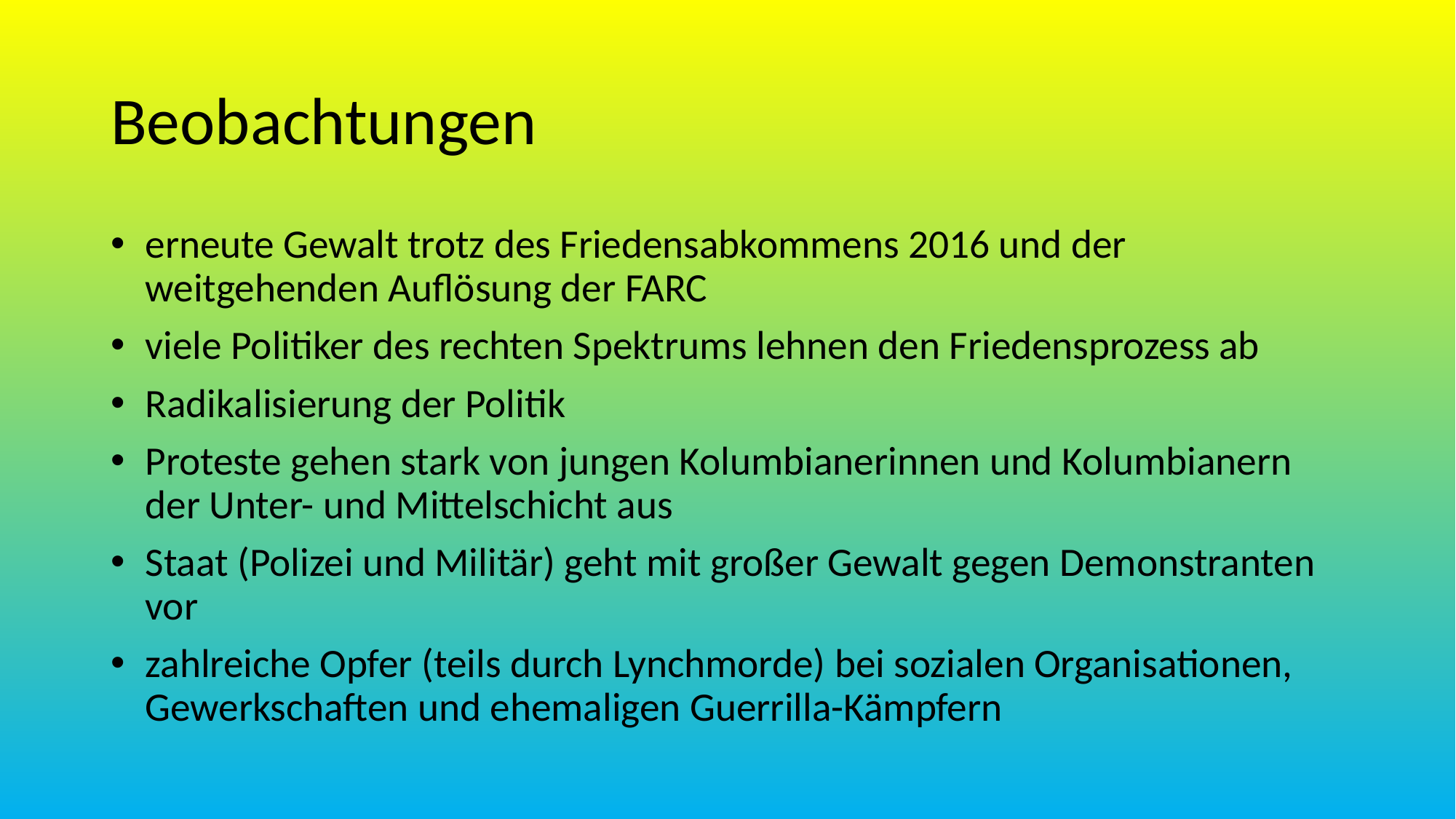

Beobachtungen
erneute Gewalt trotz des Friedensabkommens 2016 und der weitgehenden Auflösung der FARC
viele Politiker des rechten Spektrums lehnen den Friedensprozess ab
Radikalisierung der Politik
Proteste gehen stark von jungen Kolumbianerinnen und Kolumbianern der Unter- und Mittelschicht aus
Staat (Polizei und Militär) geht mit großer Gewalt gegen Demonstranten vor
zahlreiche Opfer (teils durch Lynchmorde) bei sozialen Organisationen, Gewerkschaften und ehemaligen Guerrilla-Kämpfern